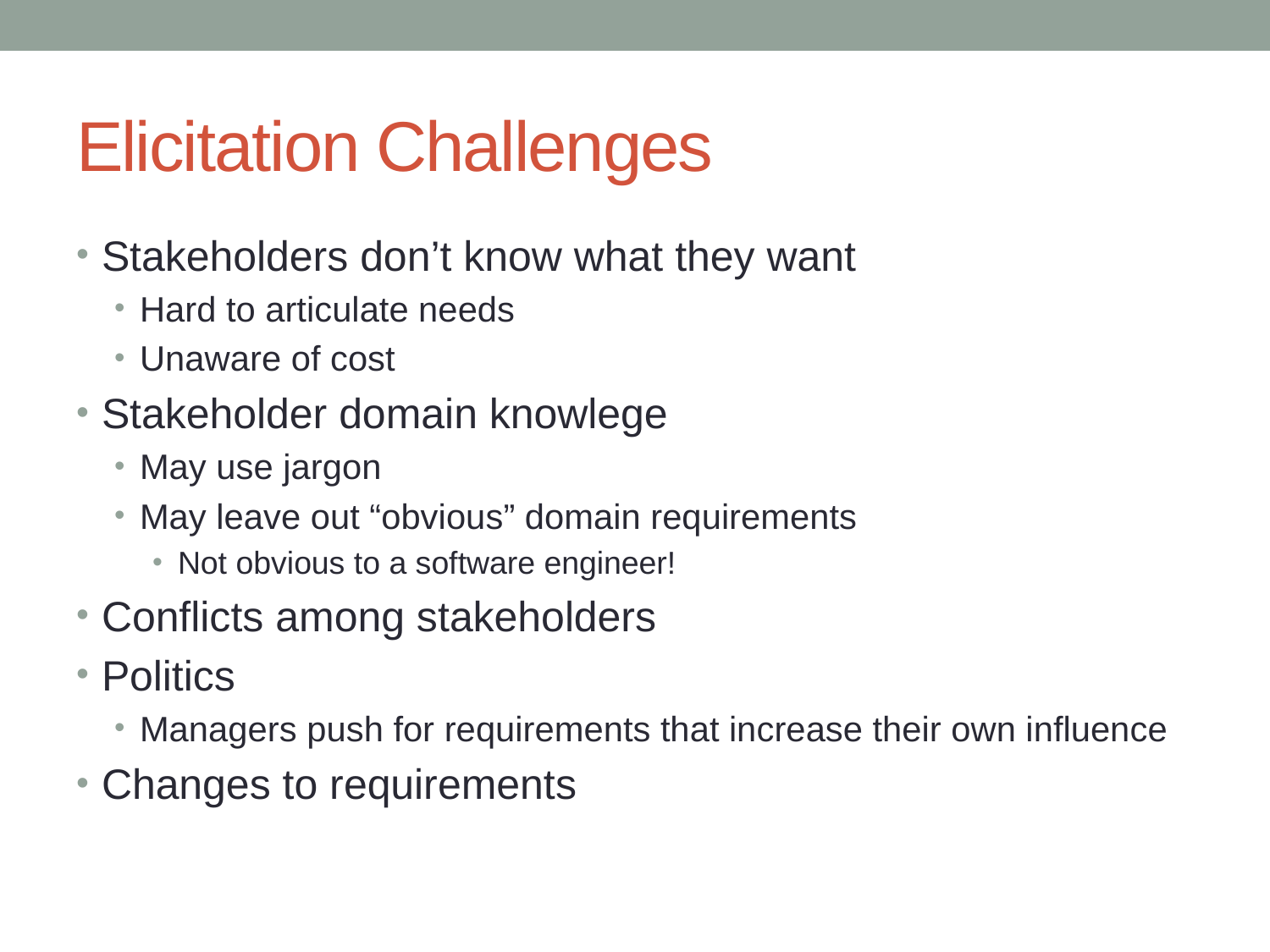

# Elicitation Challenges
Stakeholders don’t know what they want
Hard to articulate needs
Unaware of cost
Stakeholder domain knowlege
May use jargon
May leave out “obvious” domain requirements
Not obvious to a software engineer!
Conflicts among stakeholders
Politics
Managers push for requirements that increase their own influence
Changes to requirements